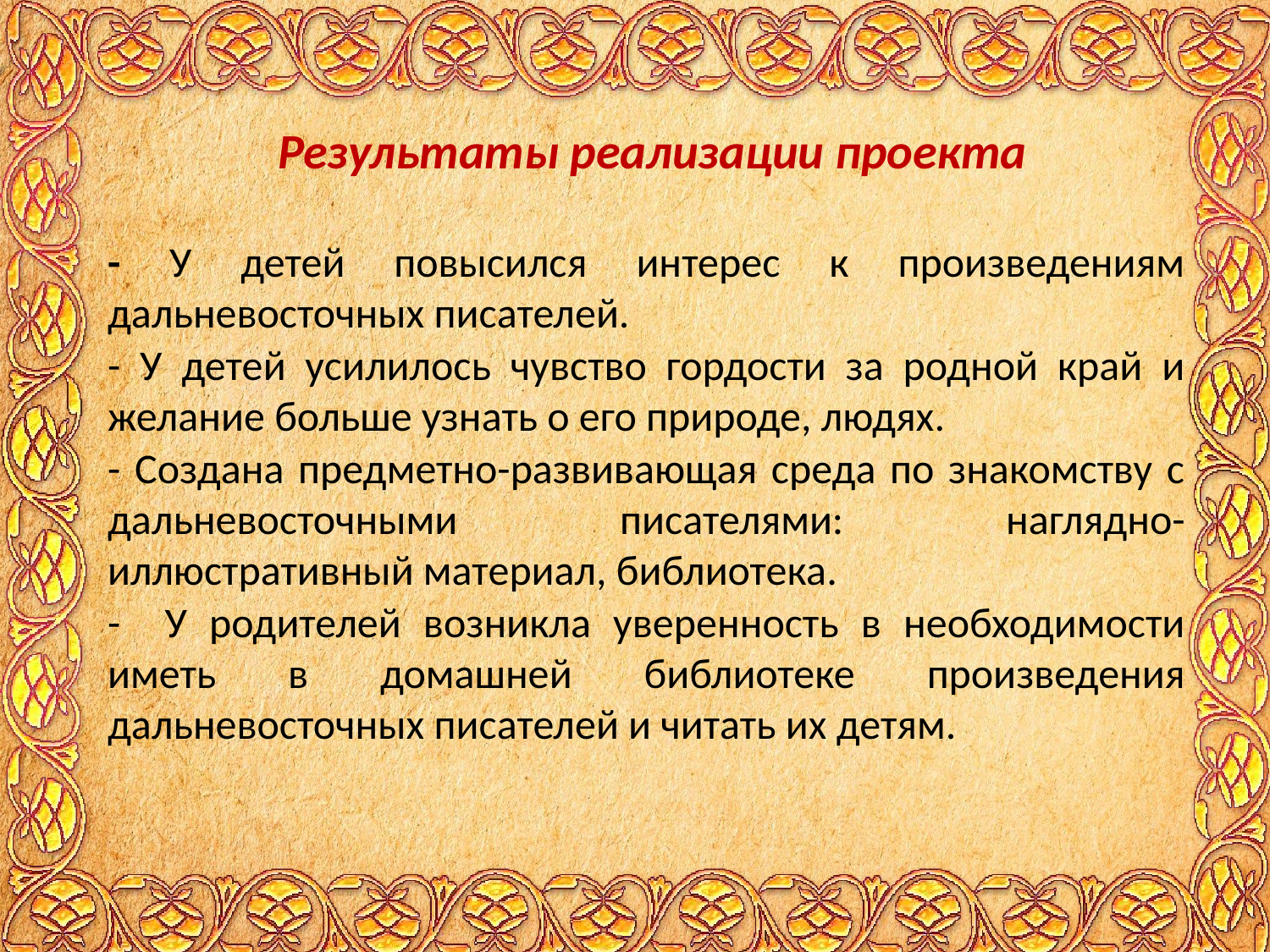

# Результаты реализации проекта
- У детей повысился интерес к произведениям дальневосточных писателей.
- У детей усилилось чувство гордости за родной край и желание больше узнать о его природе, людях.
- Создана предметно-развивающая среда по знакомству с дальневосточными писателями: наглядно-иллюстративный материал, библиотека.
-  У родителей возникла уверенность в необходимости иметь в домашней библиотеке произведения дальневосточных писателей и читать их детям.